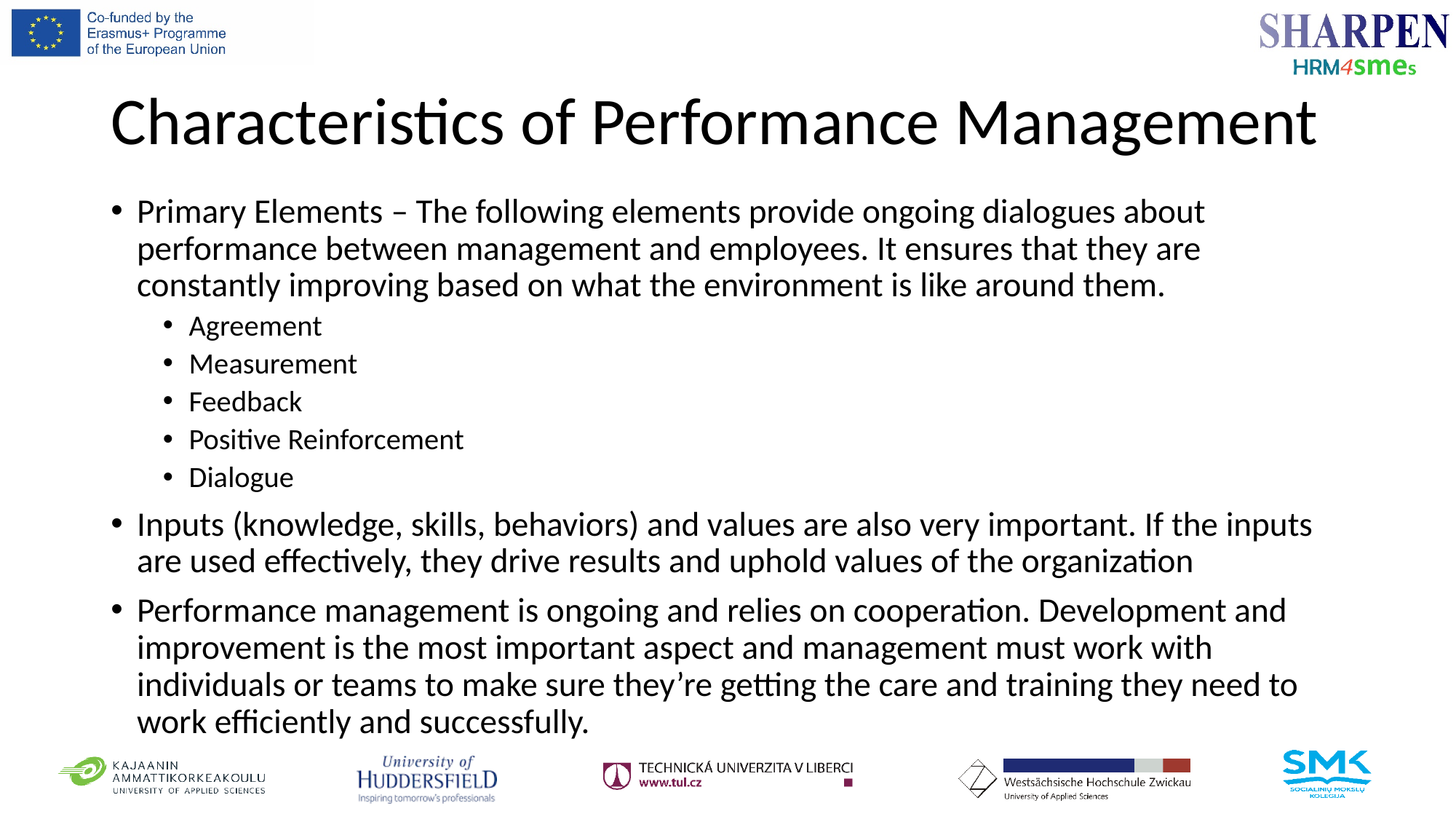

# Characteristics of Performance Management
Primary Elements – The following elements provide ongoing dialogues about performance between management and employees. It ensures that they are constantly improving based on what the environment is like around them.
Agreement
Measurement
Feedback
Positive Reinforcement
Dialogue
Inputs (knowledge, skills, behaviors) and values are also very important. If the inputs are used effectively, they drive results and uphold values of the organization
Performance management is ongoing and relies on cooperation. Development and improvement is the most important aspect and management must work with individuals or teams to make sure they’re getting the care and training they need to work efficiently and successfully.